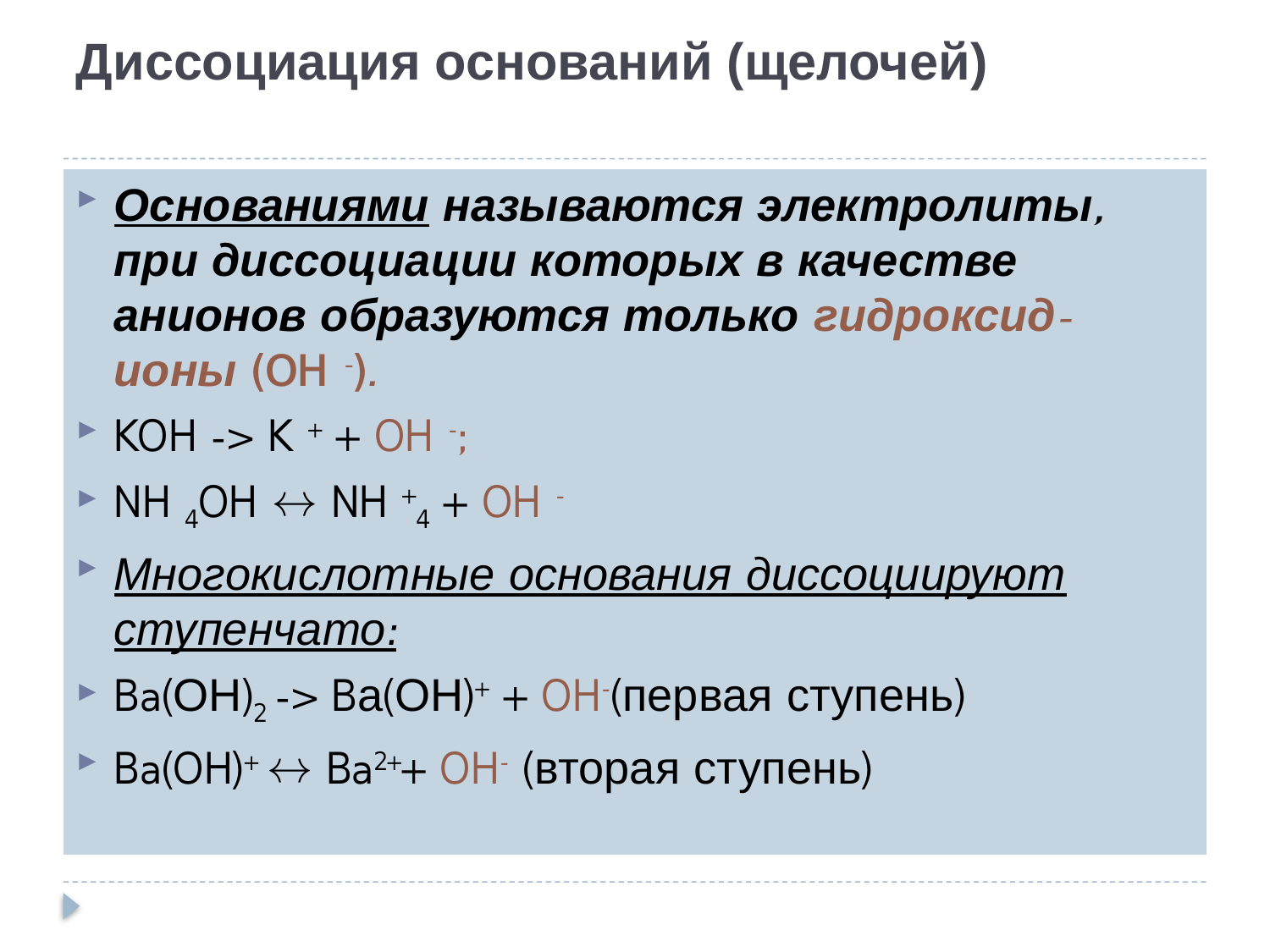

# Диссоциация оснований (щелочей)
Основаниями называются электролиты, при диссоциации которых в качестве анионов образуются только гидроксид-ионы (OH -).
KOH -> K + + OH -;
NH 4OH ↔ NH +4 + OH -
Многокислотные основания диссоциируют ступенчато:
Ba(ОН)2 -> Bа(ОН)+ + OH-(первая ступень)
Ba(OH)+ ↔ Ba2++ OH- (вторая ступень)